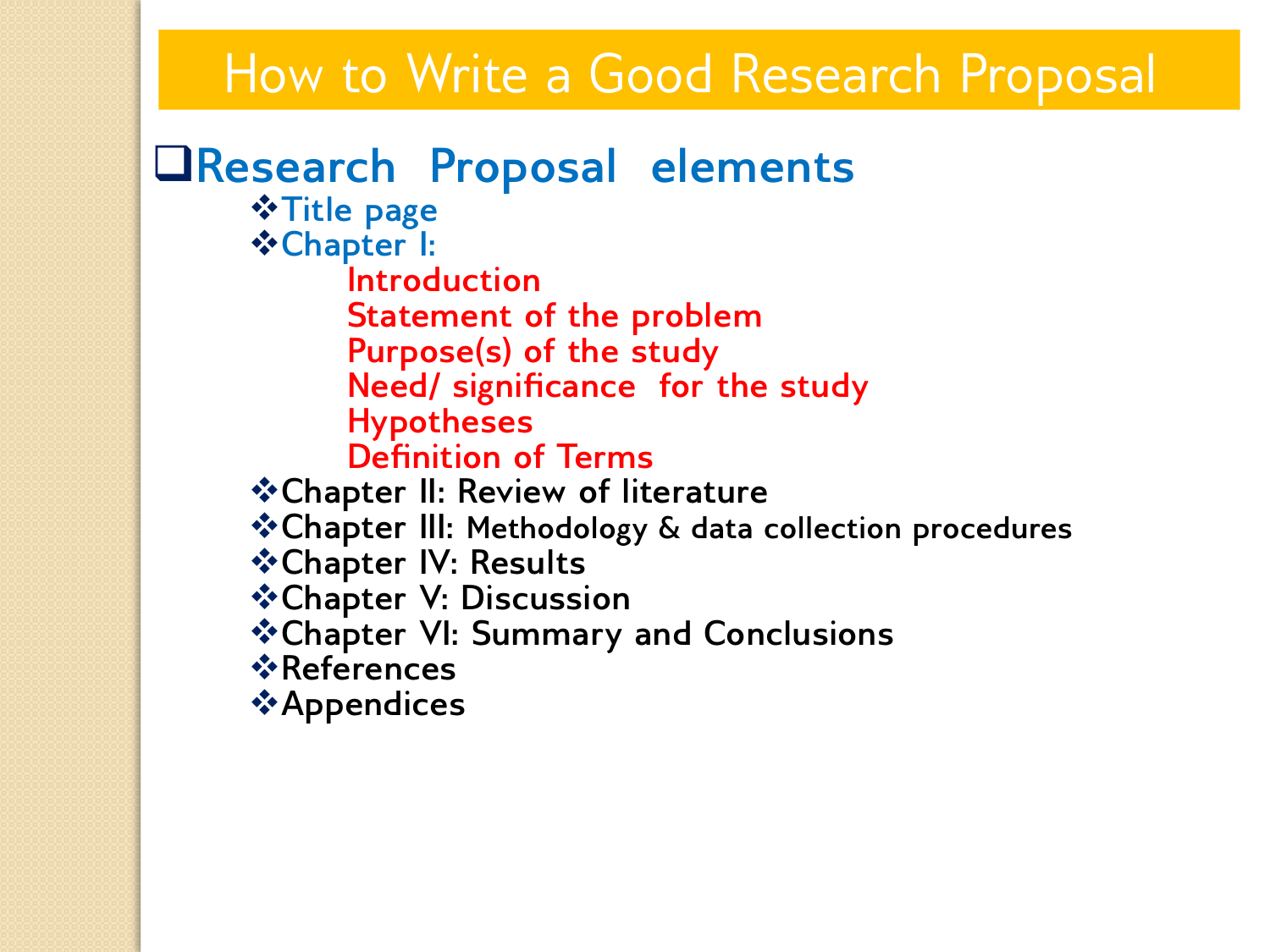

How to Write a Good Research Proposal
| Research Proposal elements Title page Chapter I: Introduction Statement of the problem Purpose(s) of the study Need/ significance for the study Hypotheses Definition of Terms Chapter II: Review of literature Chapter III: Methodology & data collection procedures Chapter IV: Results Chapter V: Discussion Chapter VI: Summary and Conclusions References Appendices |
| --- |